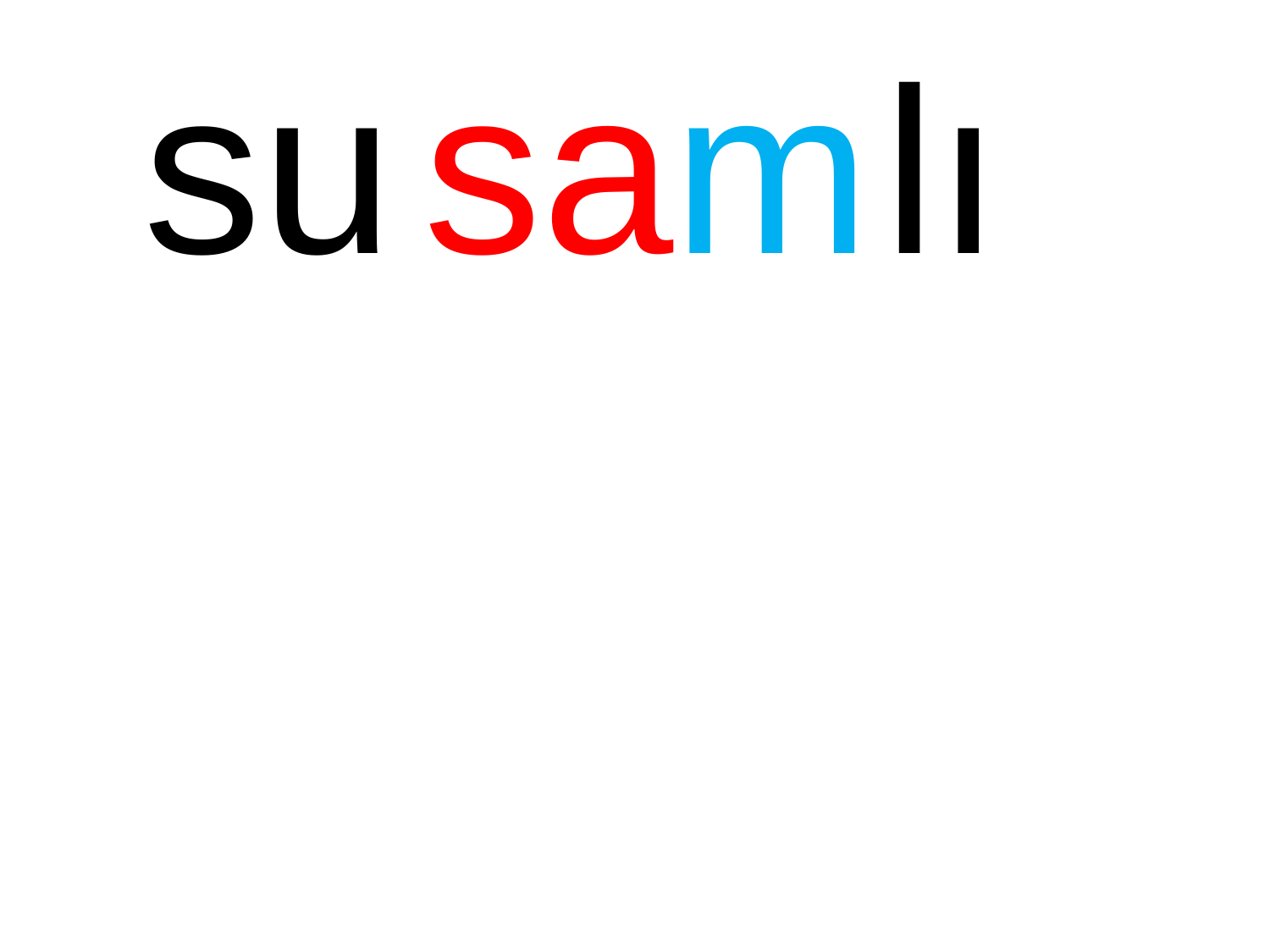

| su |
| --- |
| sam |
| --- |
| lı |
| --- |